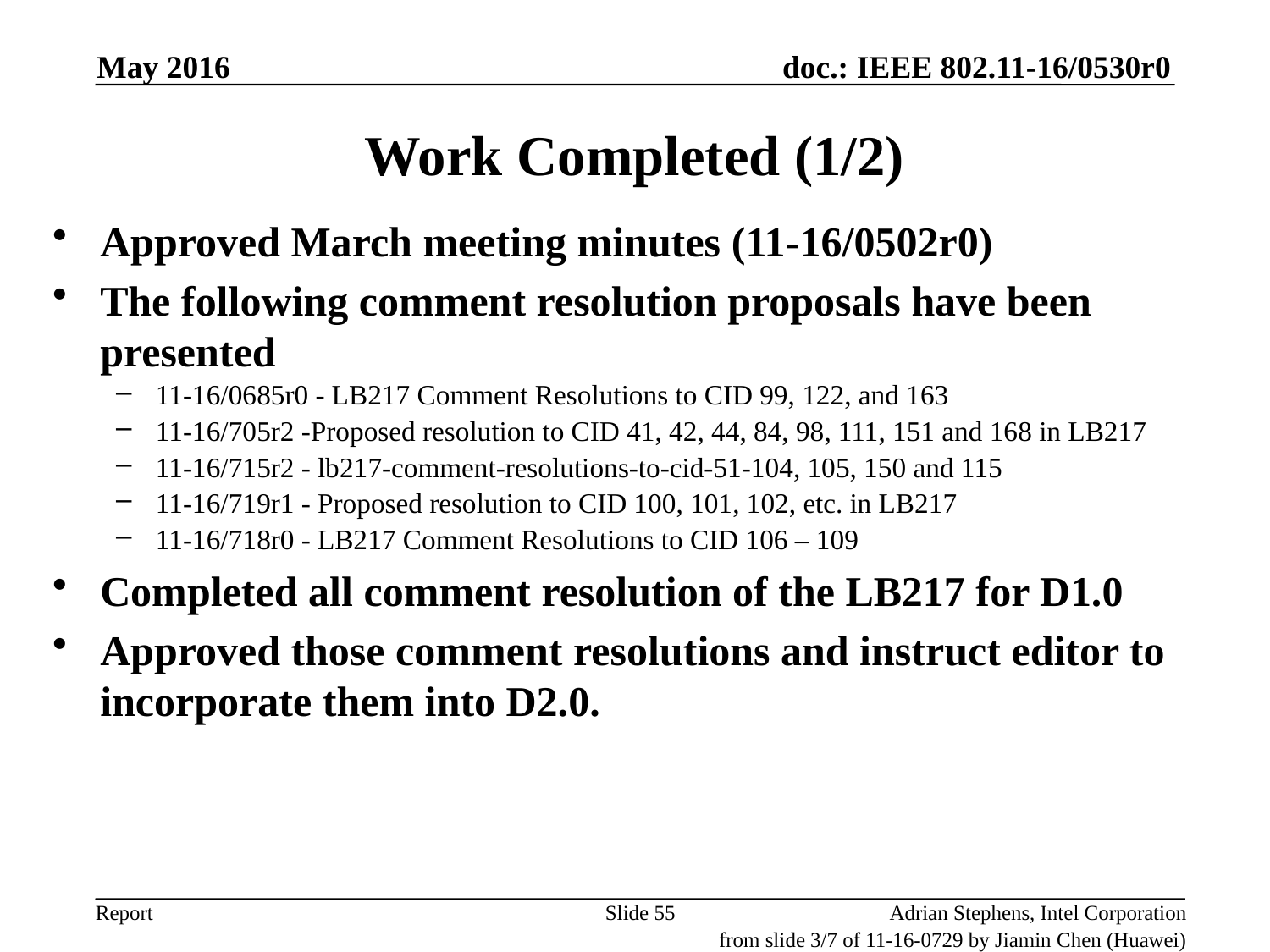

May 2016
# Work Completed (1/2)
Approved March meeting minutes (11-16/0502r0)
The following comment resolution proposals have been presented
11-16/0685r0 - LB217 Comment Resolutions to CID 99, 122, and 163
11-16/705r2 -Proposed resolution to CID 41, 42, 44, 84, 98, 111, 151 and 168 in LB217
11-16/715r2 - lb217-comment-resolutions-to-cid-51-104, 105, 150 and 115
11-16/719r1 - Proposed resolution to CID 100, 101, 102, etc. in LB217
11-16/718r0 - LB217 Comment Resolutions to CID 106 – 109
Completed all comment resolution of the LB217 for D1.0
Approved those comment resolutions and instruct editor to incorporate them into D2.0.

Slide 55
Adrian Stephens, Intel Corporation
from slide 3/7 of 11-16-0729 by Jiamin Chen (Huawei)